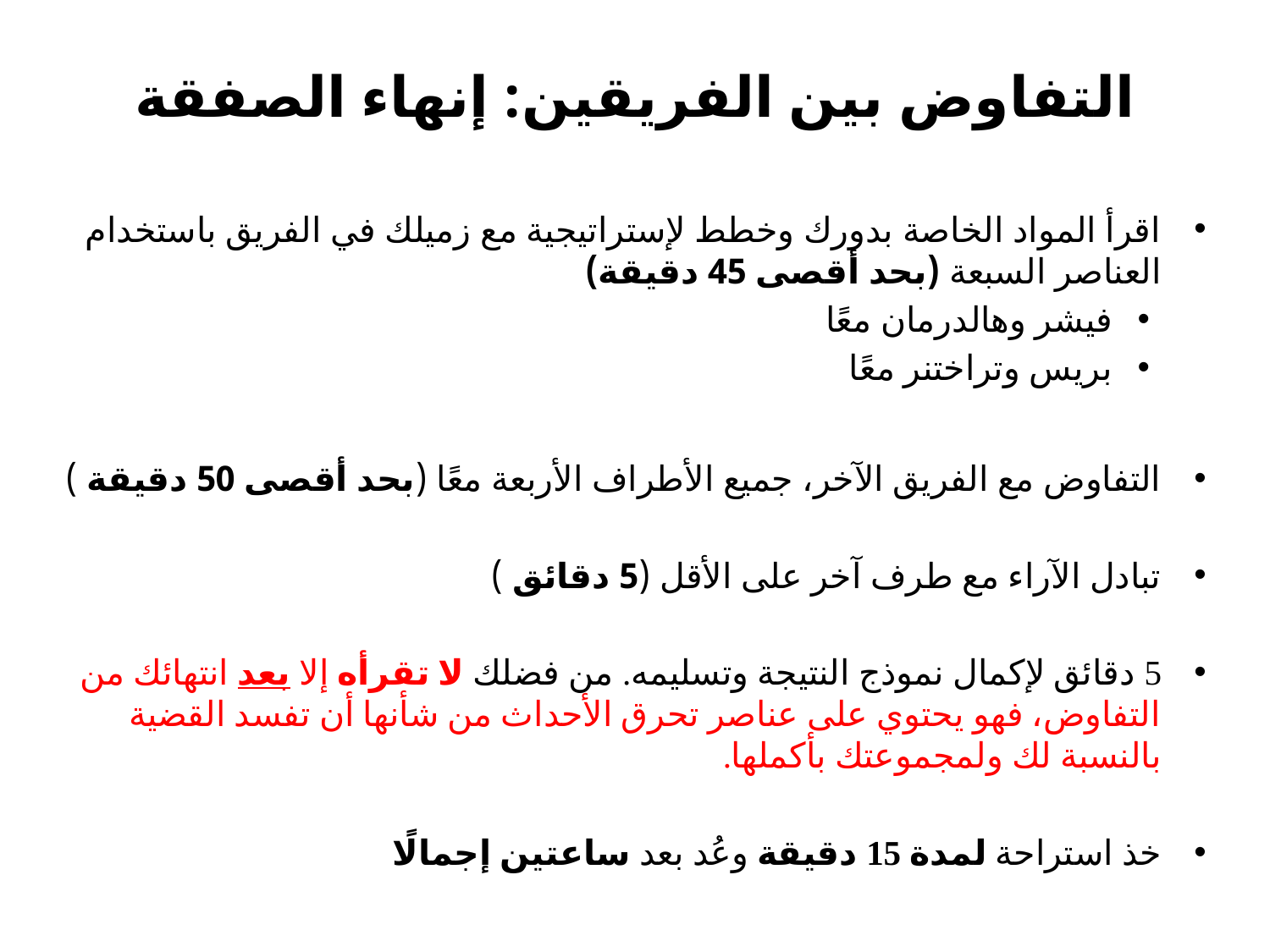

التفاوض بين الفريقين: إنهاء الصفقة
اقرأ المواد الخاصة بدورك وخطط لإستراتيجية مع زميلك في الفريق باستخدام العناصر السبعة (بحد أقصى 45 دقيقة)
فيشر وهالدرمان معًا
بريس وتراختنر معًا

التفاوض مع الفريق الآخر، جميع الأطراف الأربعة معًا (بحد أقصى 50 دقيقة )

تبادل الآراء مع طرف آخر على الأقل (5 دقائق )

5 دقائق لإكمال نموذج النتيجة وتسليمه. من فضلك لا تقرأه إلا بعد انتهائك من التفاوض، فهو يحتوي على عناصر تحرق الأحداث من شأنها أن تفسد القضية بالنسبة لك ولمجموعتك بأكملها.

خذ استراحة لمدة 15 دقيقة وعُد بعد ساعتين إجمالًا